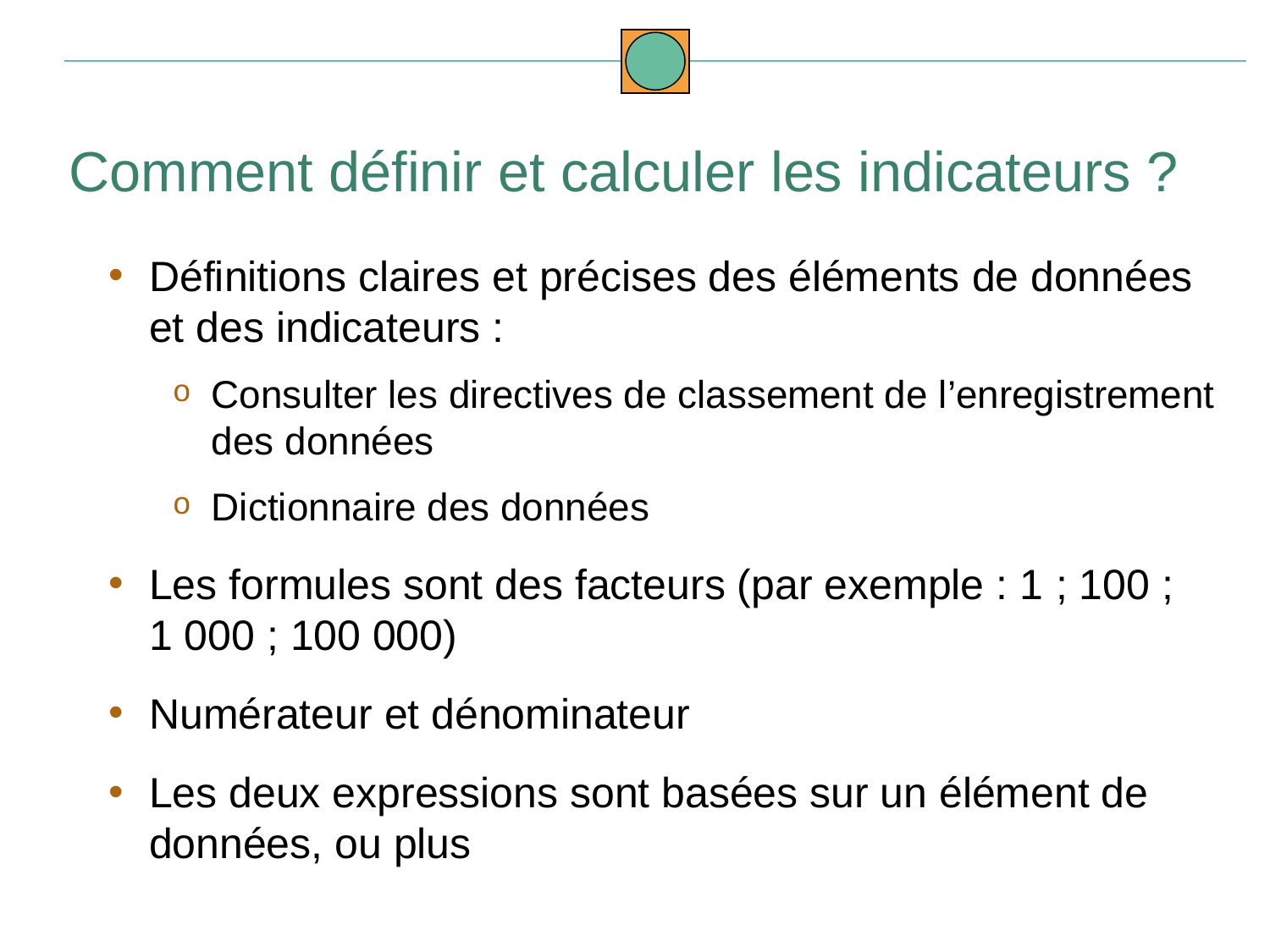

Comment définir et calculer les indicateurs ?
Définitions claires et précises des éléments de données et des indicateurs :
Consulter les directives de classement de l’enregistrement des données
Dictionnaire des données
Les formules sont des facteurs (par exemple : 1 ; 100 ; 1 000 ; 100 000)
Numérateur et dénominateur
Les deux expressions sont basées sur un élément de données, ou plus